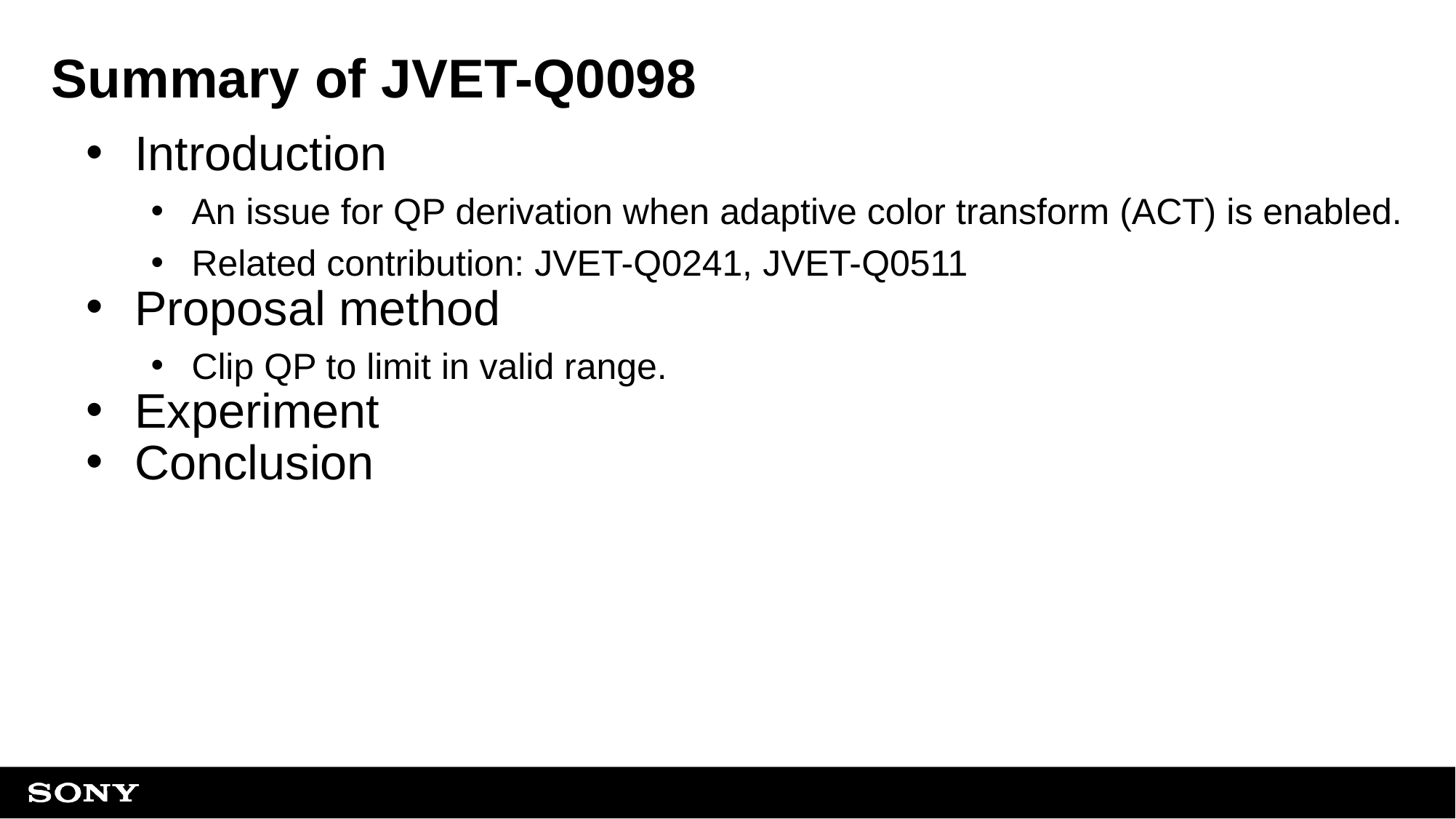

# Summary of JVET-Q0098
Introduction
An issue for QP derivation when adaptive color transform (ACT) is enabled.
Related contribution: JVET-Q0241, JVET-Q0511
Proposal method
Clip QP to limit in valid range.
Experiment
Conclusion